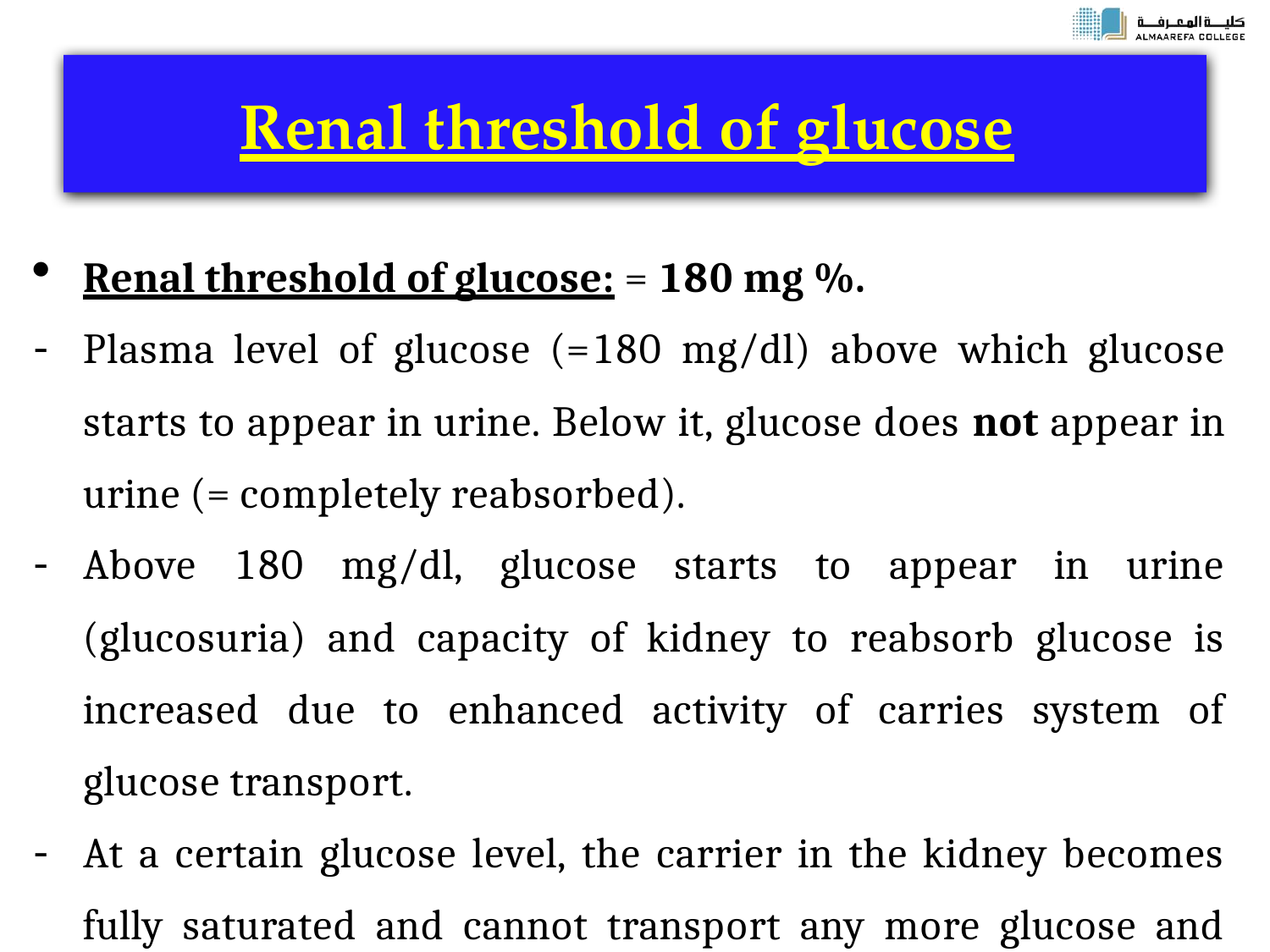

# Renal threshold of glucose
Renal threshold of glucose: = 180 mg %.
Plasma level of glucose (=180 mg/dl) above which glucose starts to appear in urine. Below it, glucose does not appear in urine (= completely reabsorbed).
Above 180 mg/dl, glucose starts to appear in urine (glucosuria) and capacity of kidney to reabsorb glucose is increased due to enhanced activity of carries system of glucose transport.
At a certain glucose level, the carrier in the kidney becomes fully saturated and cannot transport any more glucose and thus any excess glucose is excreted totally in urine, this level is called tubular maximum transport of glucose “TmG”.